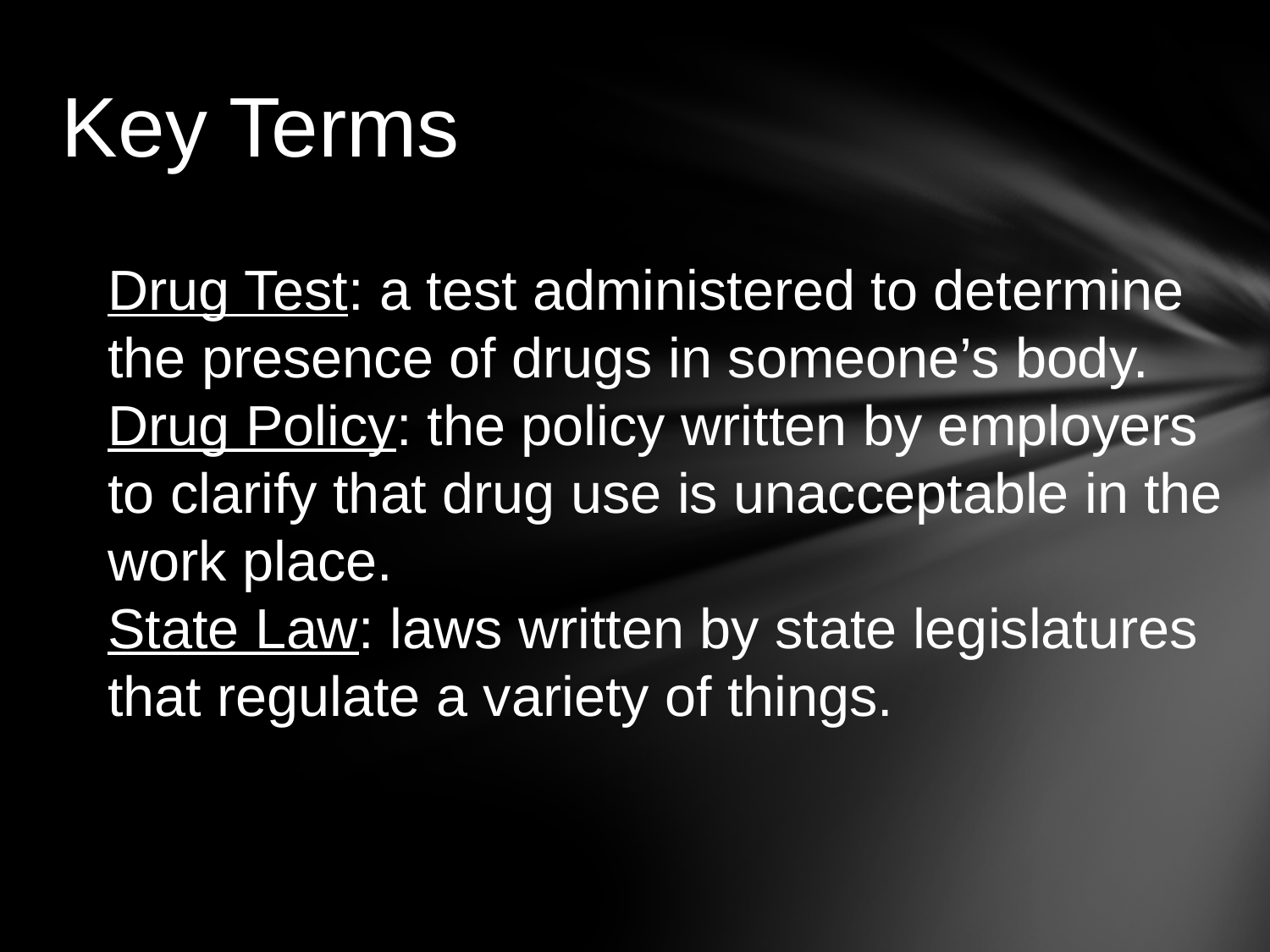

# Key Terms
Drug Test: a test administered to determine the presence of drugs in someone’s body.
Drug Policy: the policy written by employers to clarify that drug use is unacceptable in the work place.
State Law: laws written by state legislatures that regulate a variety of things.